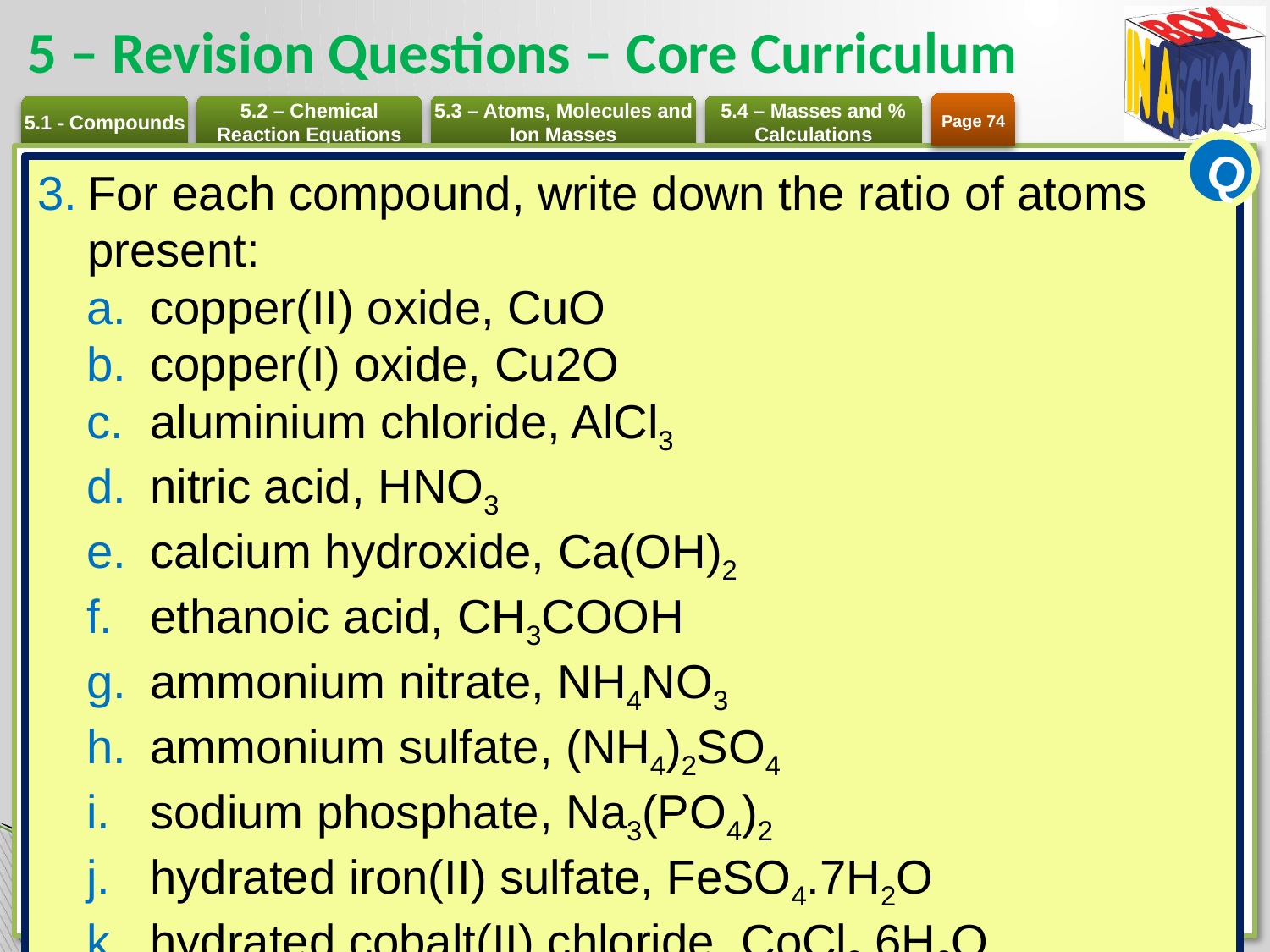

# 5 – Revision Questions – Core Curriculum
Page 74
Q
For each compound, write down the ratio of atoms present:
copper(II) oxide, CuO
copper(I) oxide, Cu2O
aluminium chloride, AlCl3
nitric acid, HNO3
calcium hydroxide, Ca(OH)2
ethanoic acid, CH3COOH
ammonium nitrate, NH4NO3
ammonium sulfate, (NH4)2SO4
sodium phosphate, Na3(PO4)2
hydrated iron(II) sulfate, FeSO4.7H2O
hydrated cobalt(II) chloride, CoCl2.6H2O